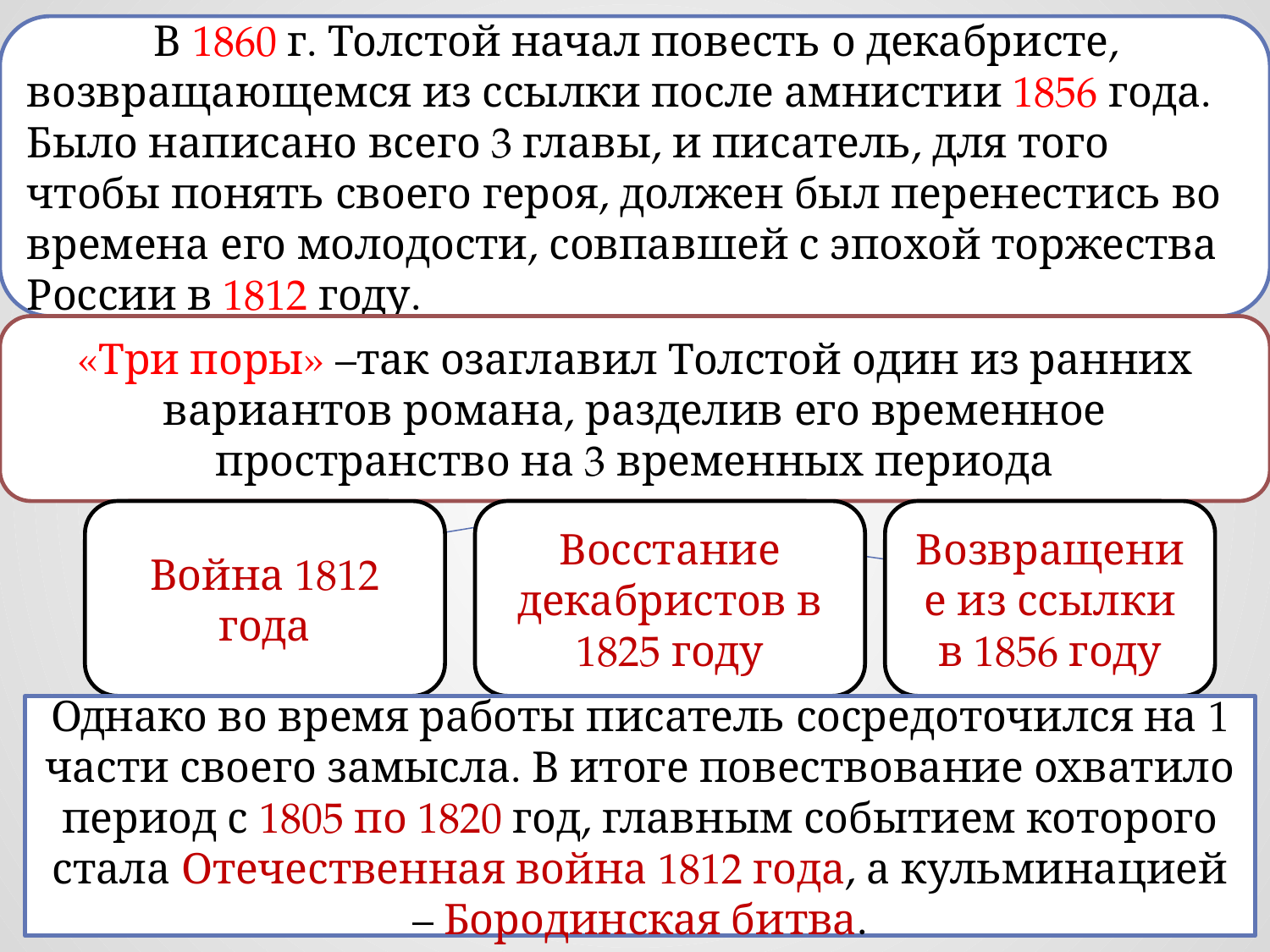

#
	В 1860 г. Толстой начал повесть о декабристе, возвращающемся из ссылки после амнистии 1856 года. Было написано всего 3 главы, и писатель, для того чтобы понять своего героя, должен был перенестись во времена его молодости, совпавшей с эпохой торжества России в 1812 году.

«Три поры» –так озаглавил Толстой один из ранних вариантов романа, разделив его временное пространство на 3 временных периода
Война 1812 года
Восстание декабристов в 1825 году
Возвращение из ссылки в 1856 году
Однако во время работы писатель сосредоточился на 1 части своего замысла. В итоге повествование охватило период с 1805 по 1820 год, главным событием которого стала Отечественная война 1812 года, а кульминацией – Бородинская битва.